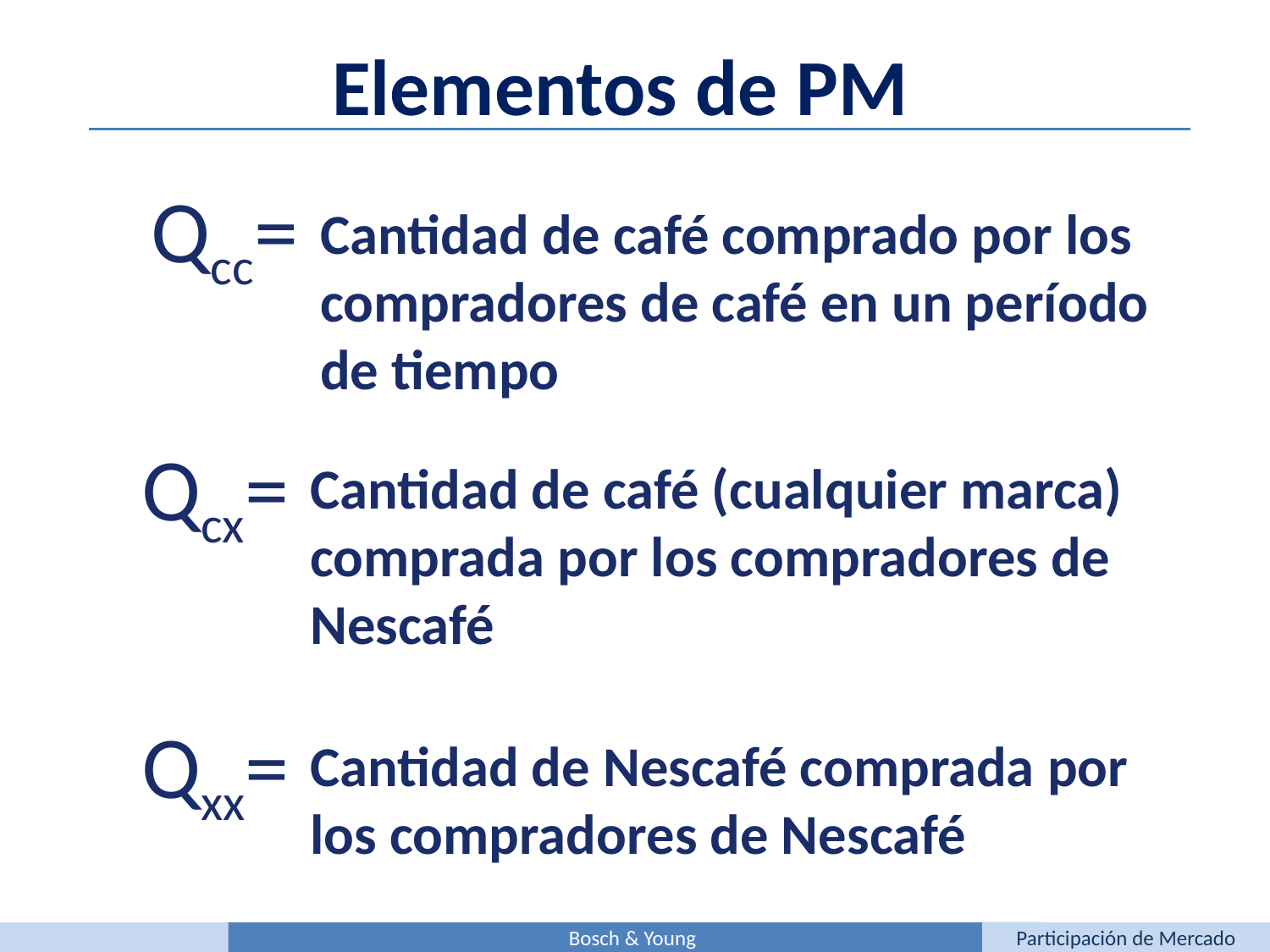

Elementos de PM
Qcc=
Cantidad de café comprado por los compradores de café en un período de tiempo
Qcx=
Cantidad de café (cualquier marca) comprada por los compradores de Nescafé
Qxx=
Cantidad de Nescafé comprada por los compradores de Nescafé

Bosch & Young
Participación de Mercado